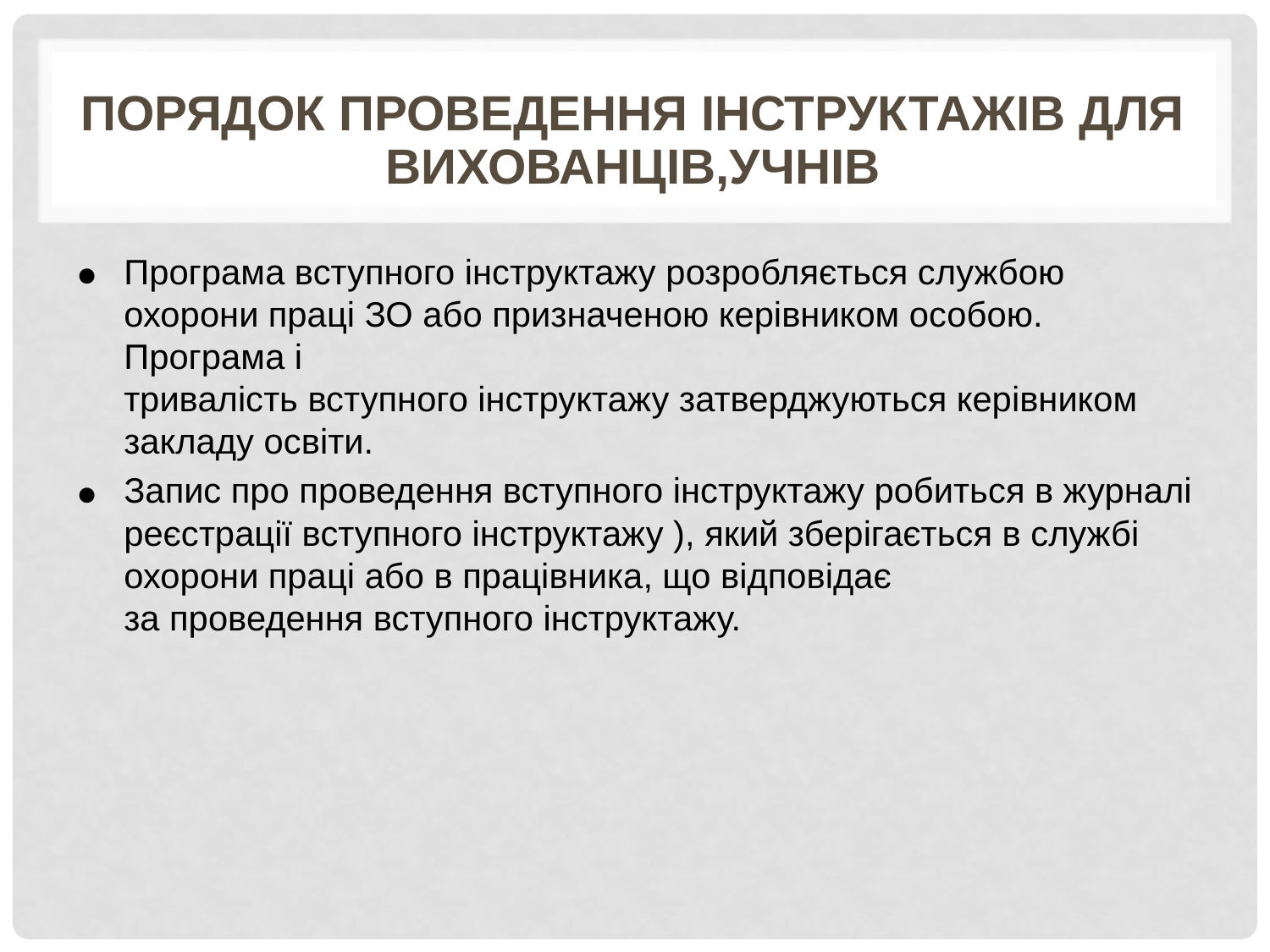

# Порядок проведення інструктажів для вихованців,учнів
Програма вступного інструктажу розробляється службою охорони праці ЗО або призначеною керівником особою. Програма і
тривалість вступного інструктажу затверджуються керівником
закладу освіти.
Запис про проведення вступного інструктажу робиться в журналі реєстрації вступного інструктажу ), який зберігається в службі охорони праці або в працівника, що відповідає
за проведення вступного інструктажу.